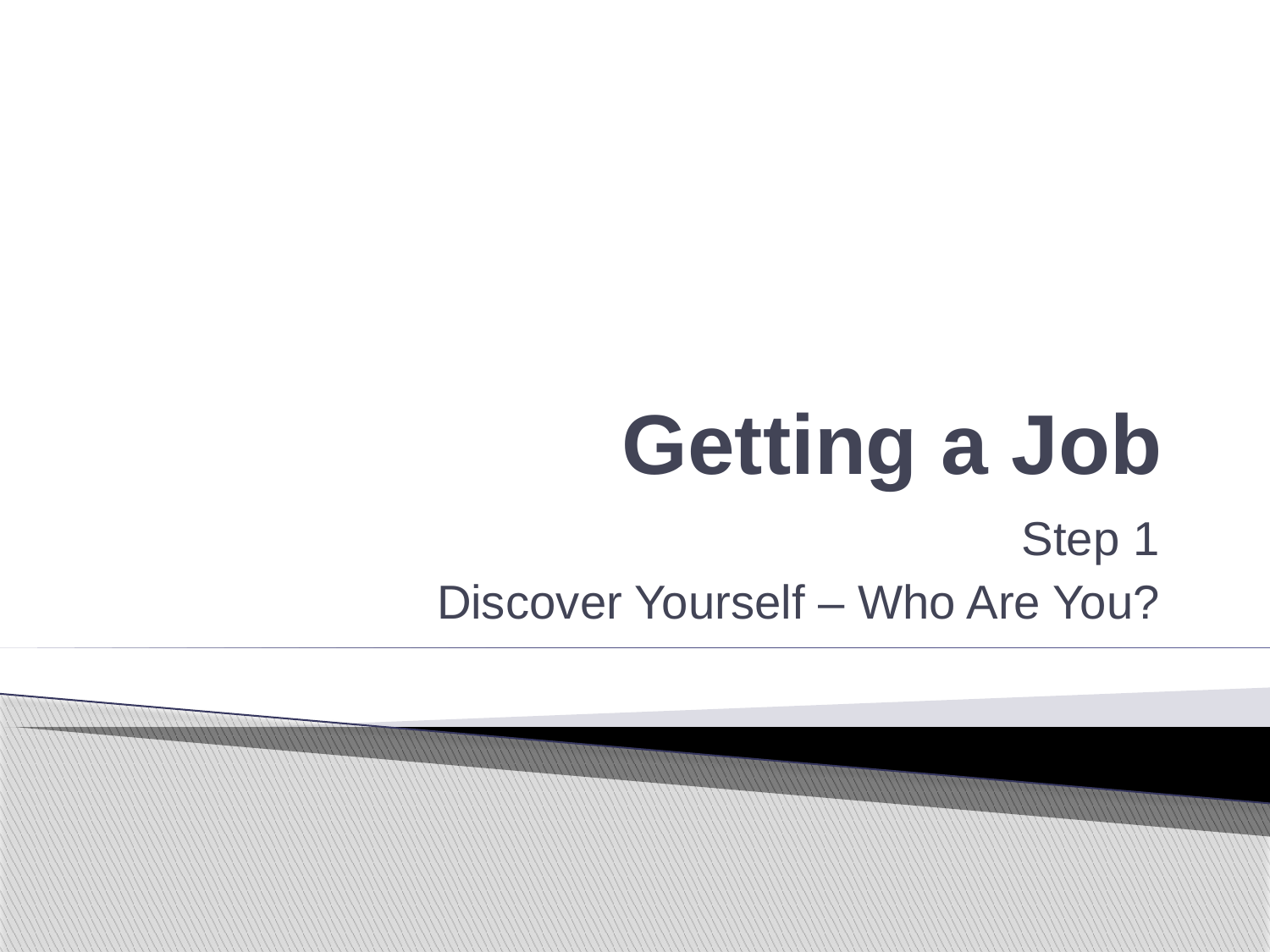

# Getting a Job
Step 1
Discover Yourself – Who Are You?